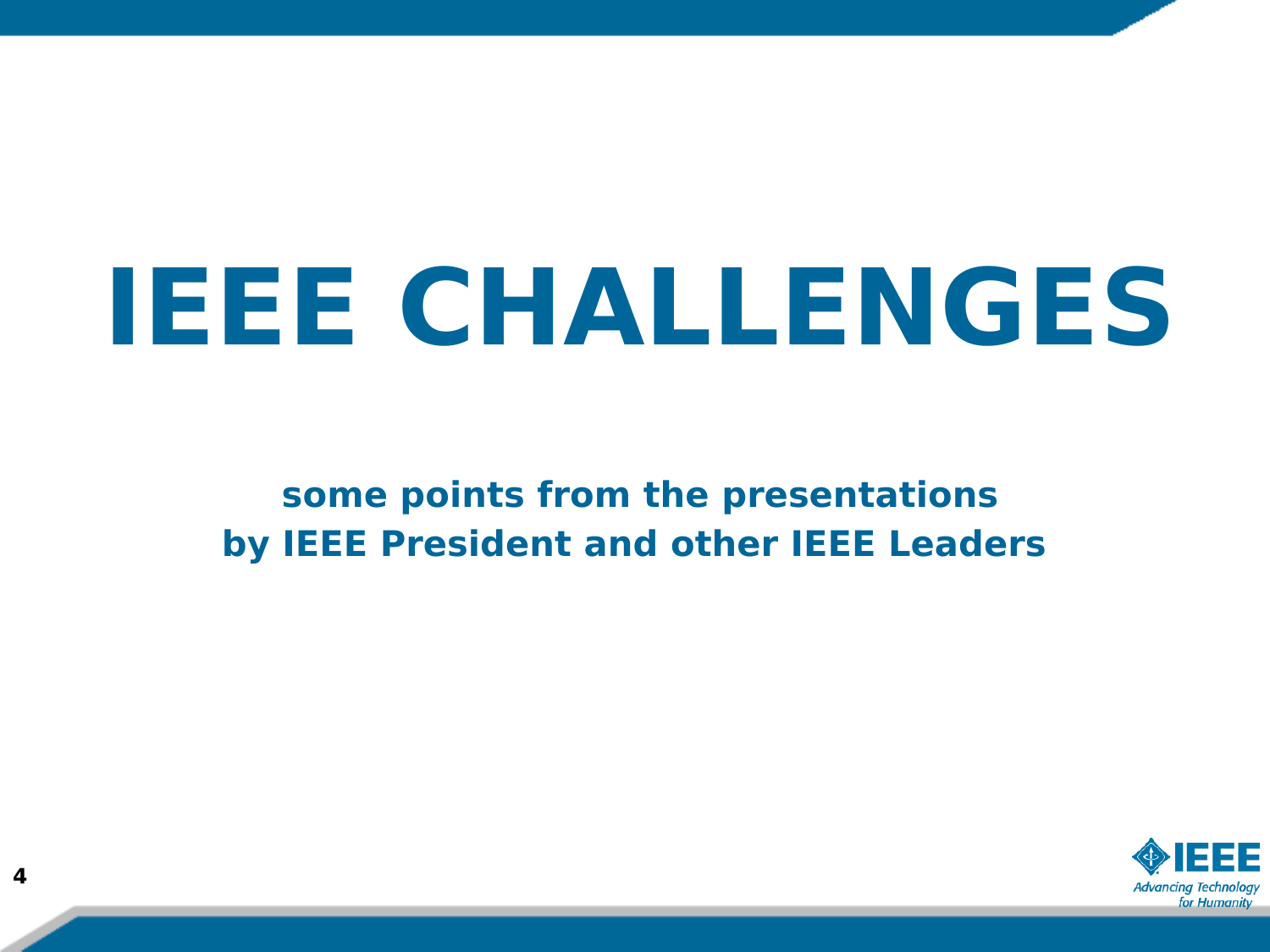

IEEE CHALLENGES

some points from the presentations
by IEEE President and other IEEE Leaders
4